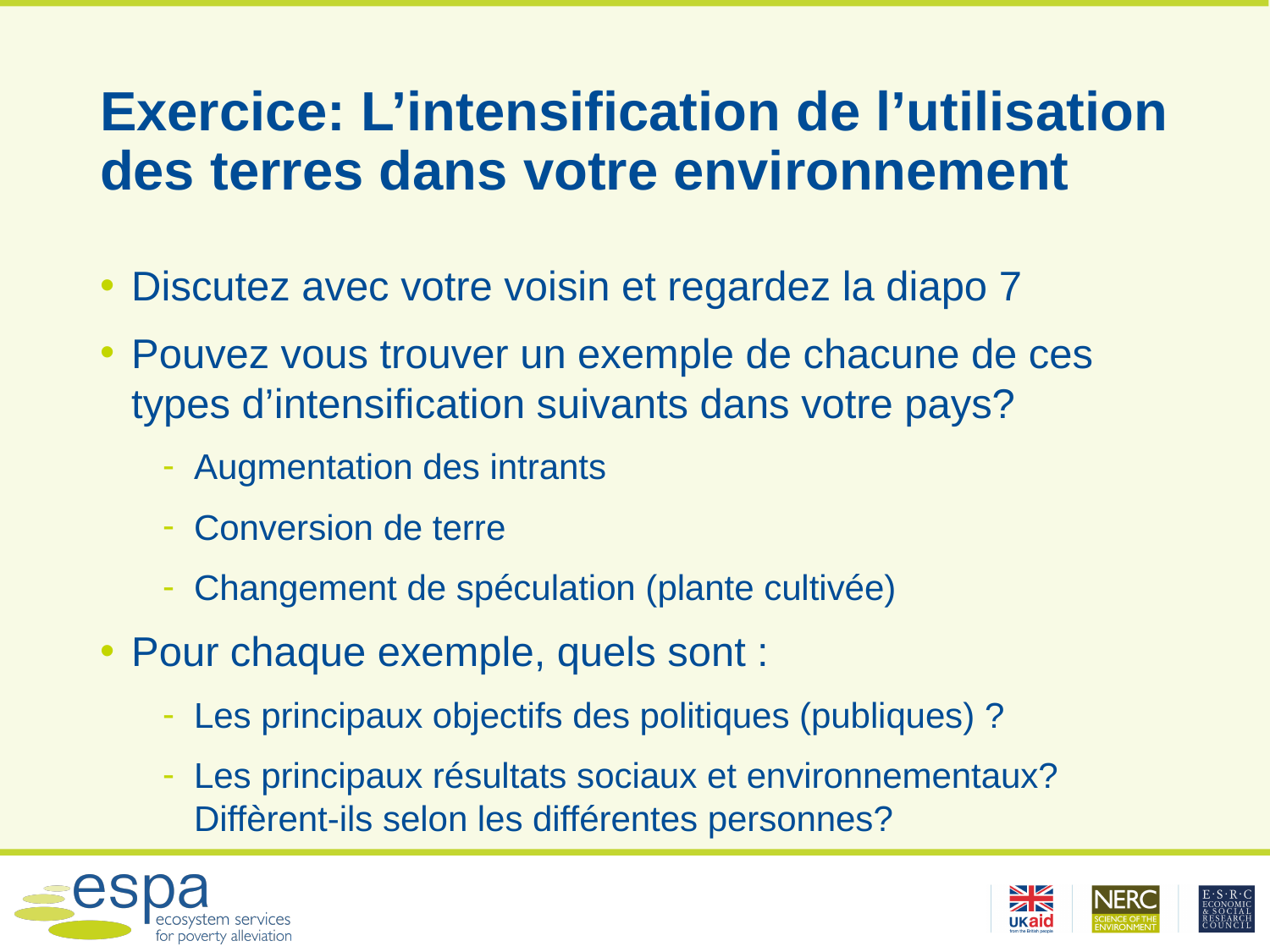

# Exercice: L’intensification de l’utilisation des terres dans votre environnement
Discutez avec votre voisin et regardez la diapo 7
Pouvez vous trouver un exemple de chacune de ces types d’intensification suivants dans votre pays?
Augmentation des intrants
Conversion de terre
Changement de spéculation (plante cultivée)
Pour chaque exemple, quels sont :
Les principaux objectifs des politiques (publiques) ?
Les principaux résultats sociaux et environnementaux? Diffèrent-ils selon les différentes personnes?